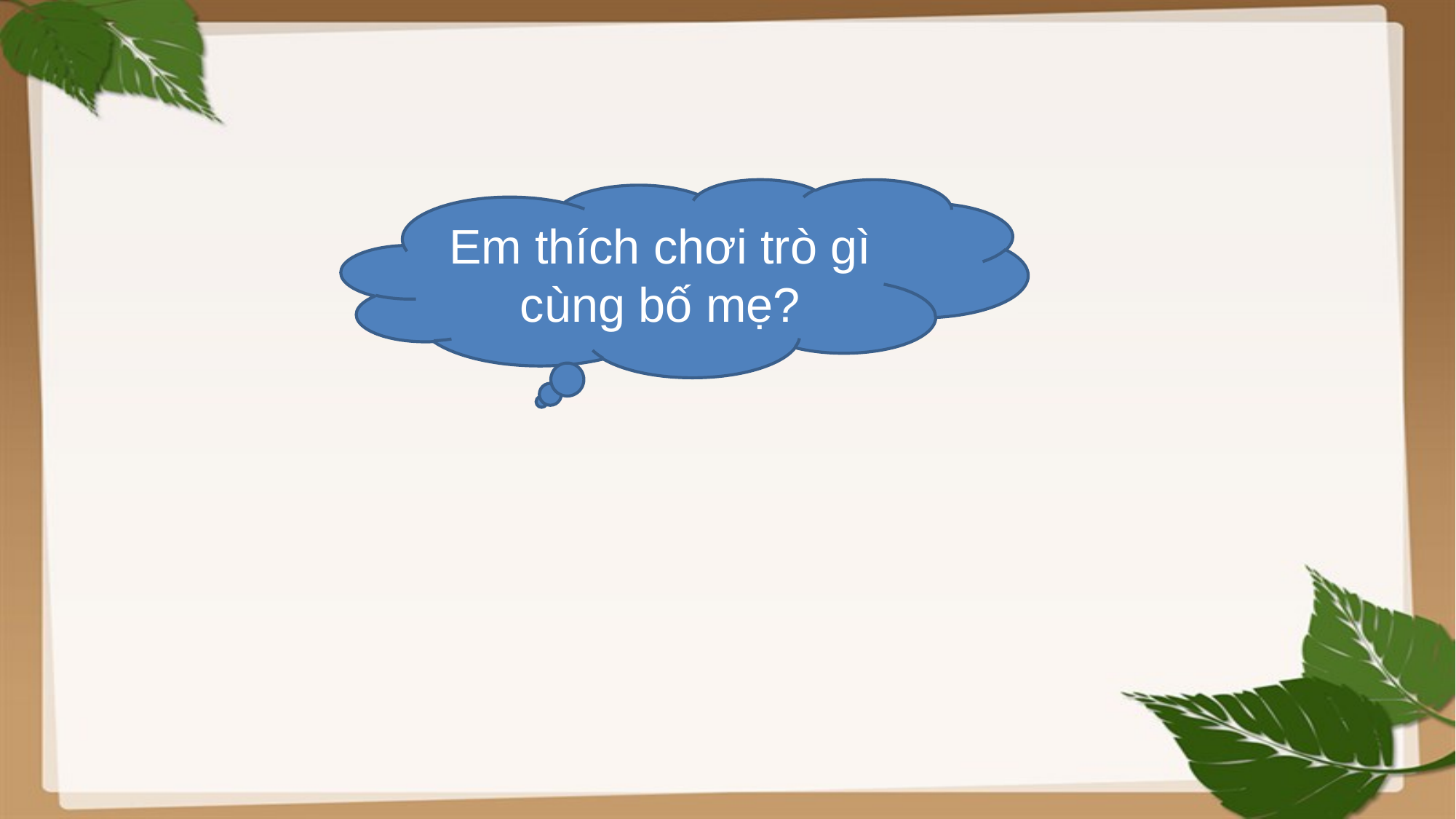

Em thích chơi trò gì cùng bố mẹ?